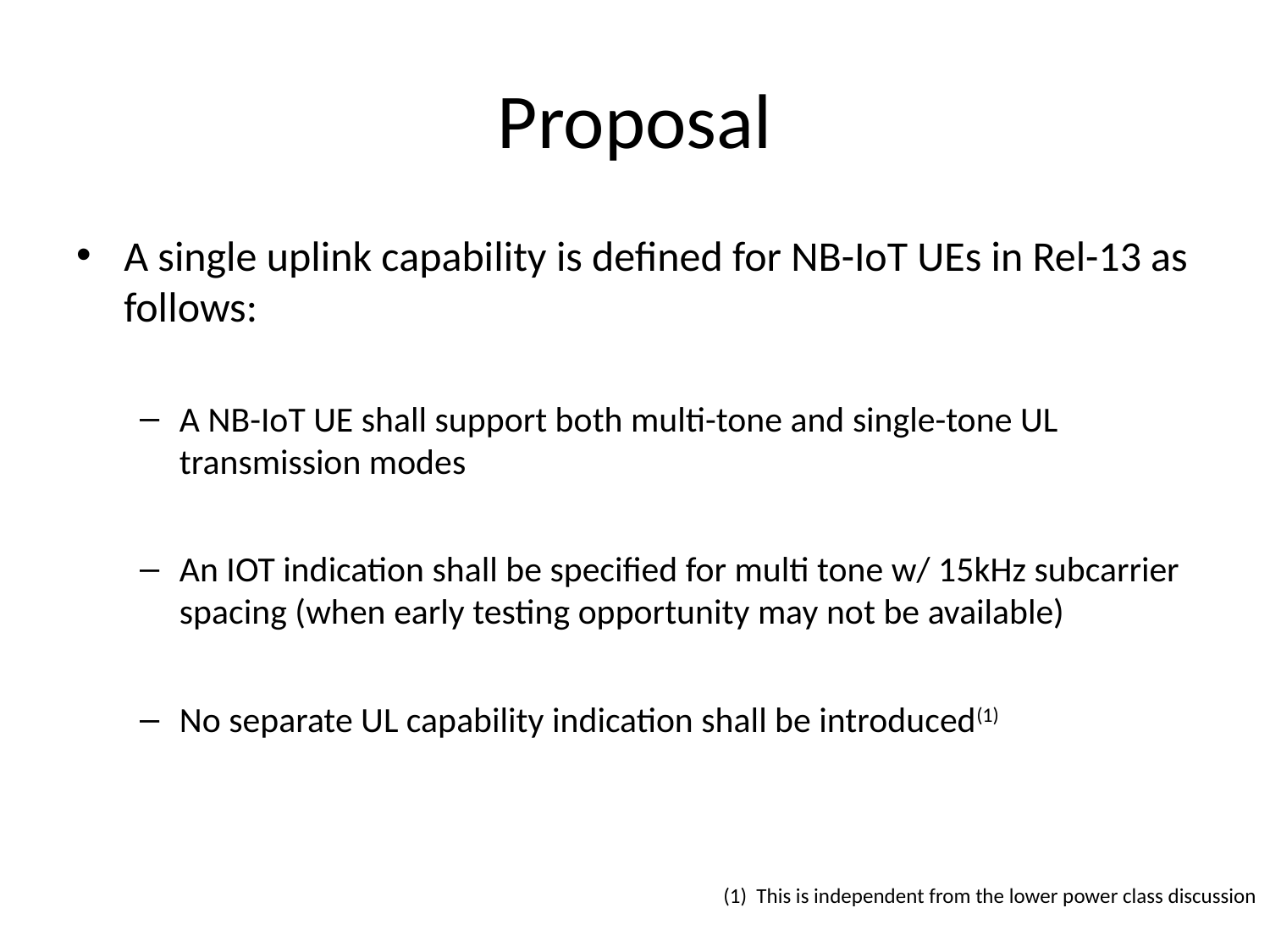

# Proposal
A single uplink capability is defined for NB-IoT UEs in Rel-13 as follows:

A NB-IoT UE shall support both multi-tone and single-tone UL transmission modes

An IOT indication shall be specified for multi tone w/ 15kHz subcarrier spacing (when early testing opportunity may not be available)

No separate UL capability indication shall be introduced(1)
(1)  This is independent from the lower power class discussion